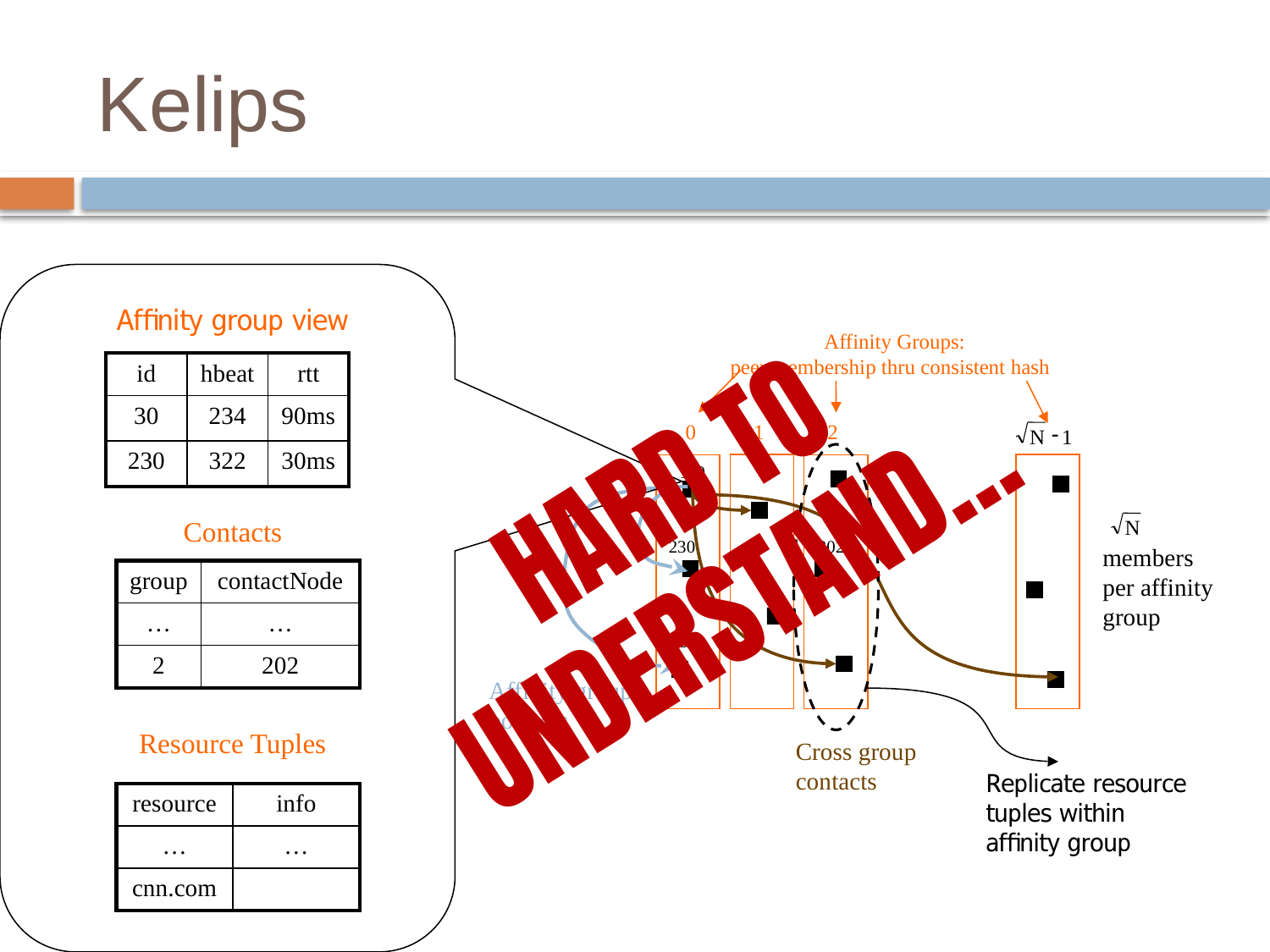

# Kelips

Affinity group view
Affinity Groups:
peer membership thru consistent hash
| id | hbeat | rtt |
| --- | --- | --- |
| 30 | 234 | 90ms |
| 230 | 322 | 30ms |

HARD TO UNDERSTAND…
0
1
2
−

N
1

110

Contacts

N

230
202
members per affinity group
| group | contactNode |
| --- | --- |
| … | … |
| 2 | 202 |

30

Affinity group pointers

Resource Tuples
Cross group contacts
Replicate resource tuples within affinity group
| resource | info |
| --- | --- |
| … | … |
| cnn.com |  |